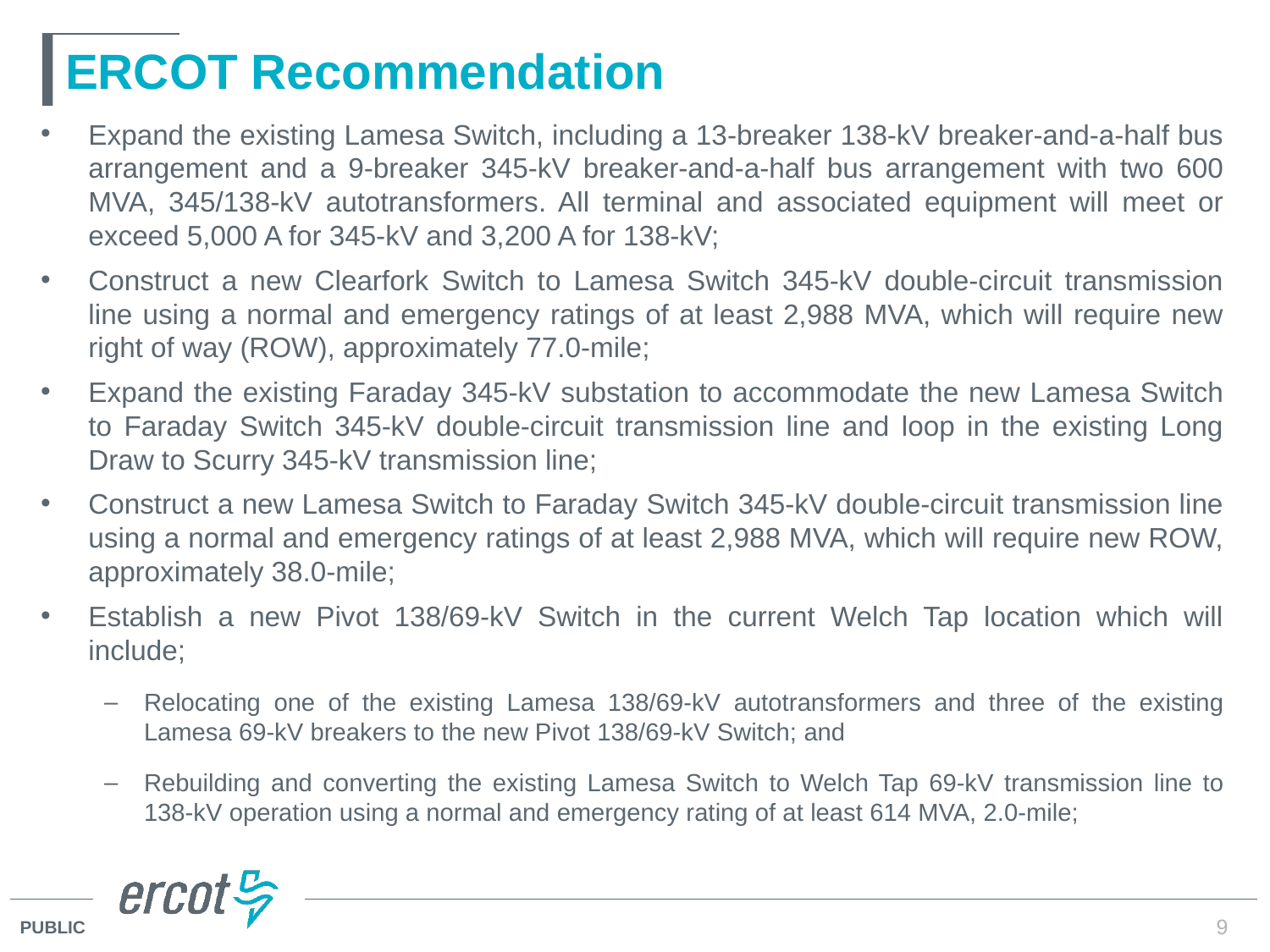

# ERCOT Recommendation
Expand the existing Lamesa Switch, including a 13-breaker 138-kV breaker-and-a-half bus arrangement and a 9-breaker 345-kV breaker-and-a-half bus arrangement with two 600 MVA, 345/138-kV autotransformers. All terminal and associated equipment will meet or exceed 5,000 A for 345-kV and 3,200 A for 138-kV;
Construct a new Clearfork Switch to Lamesa Switch 345-kV double-circuit transmission line using a normal and emergency ratings of at least 2,988 MVA, which will require new right of way (ROW), approximately 77.0-mile;
Expand the existing Faraday 345-kV substation to accommodate the new Lamesa Switch to Faraday Switch 345-kV double-circuit transmission line and loop in the existing Long Draw to Scurry 345-kV transmission line;
Construct a new Lamesa Switch to Faraday Switch 345-kV double-circuit transmission line using a normal and emergency ratings of at least 2,988 MVA, which will require new ROW, approximately 38.0-mile;
Establish a new Pivot 138/69-kV Switch in the current Welch Tap location which will include;
Relocating one of the existing Lamesa 138/69-kV autotransformers and three of the existing Lamesa 69-kV breakers to the new Pivot 138/69-kV Switch; and
Rebuilding and converting the existing Lamesa Switch to Welch Tap 69-kV transmission line to 138-kV operation using a normal and emergency rating of at least 614 MVA, 2.0-mile;

9